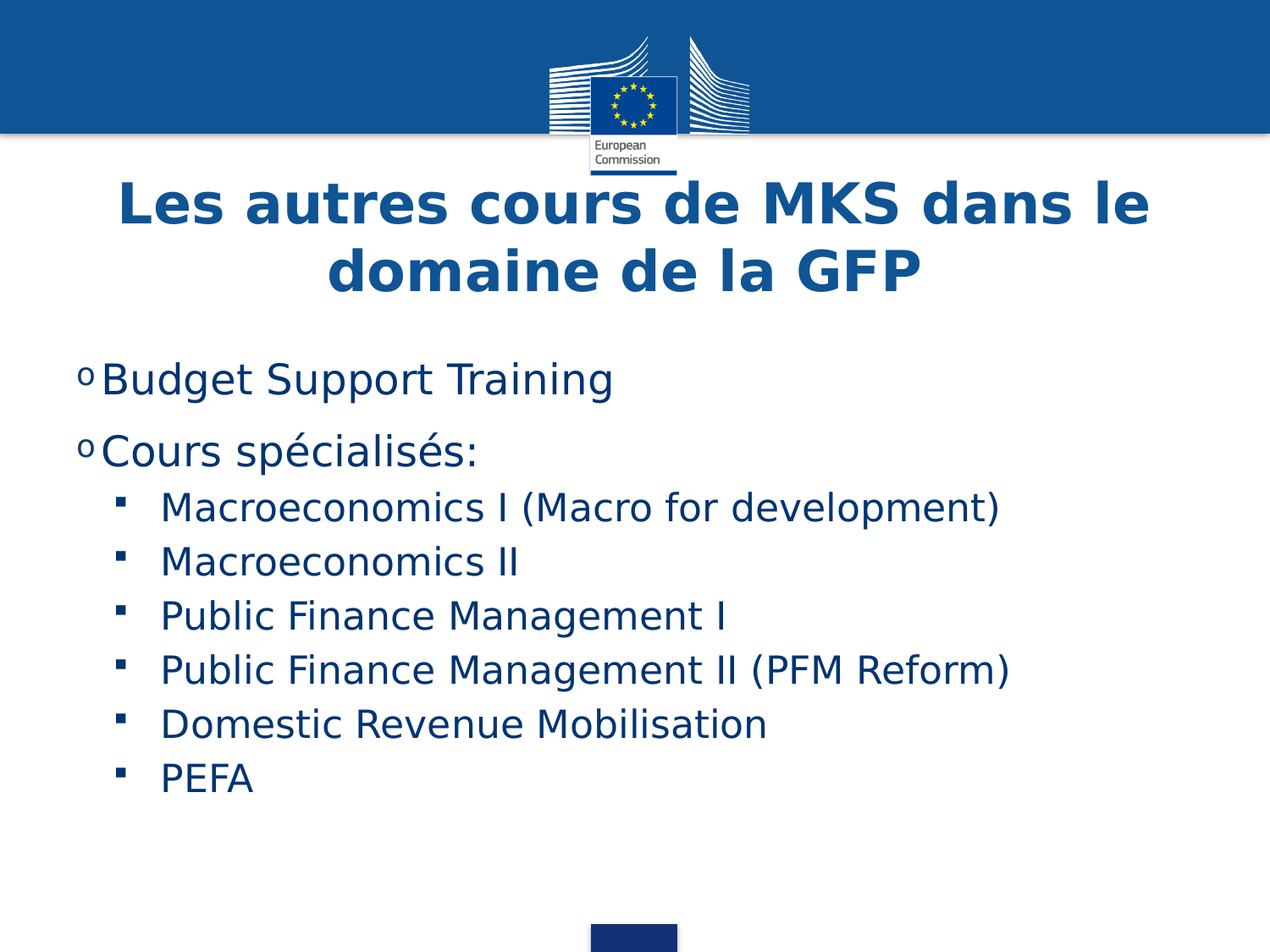

# Les autres cours de MKS dans le domaine de la GFP
Budget Support Training
Cours spécialisés:
Macroeconomics I (Macro for development)
Macroeconomics II
Public Finance Management I
Public Finance Management II (PFM Reform)
Domestic Revenue Mobilisation
PEFA